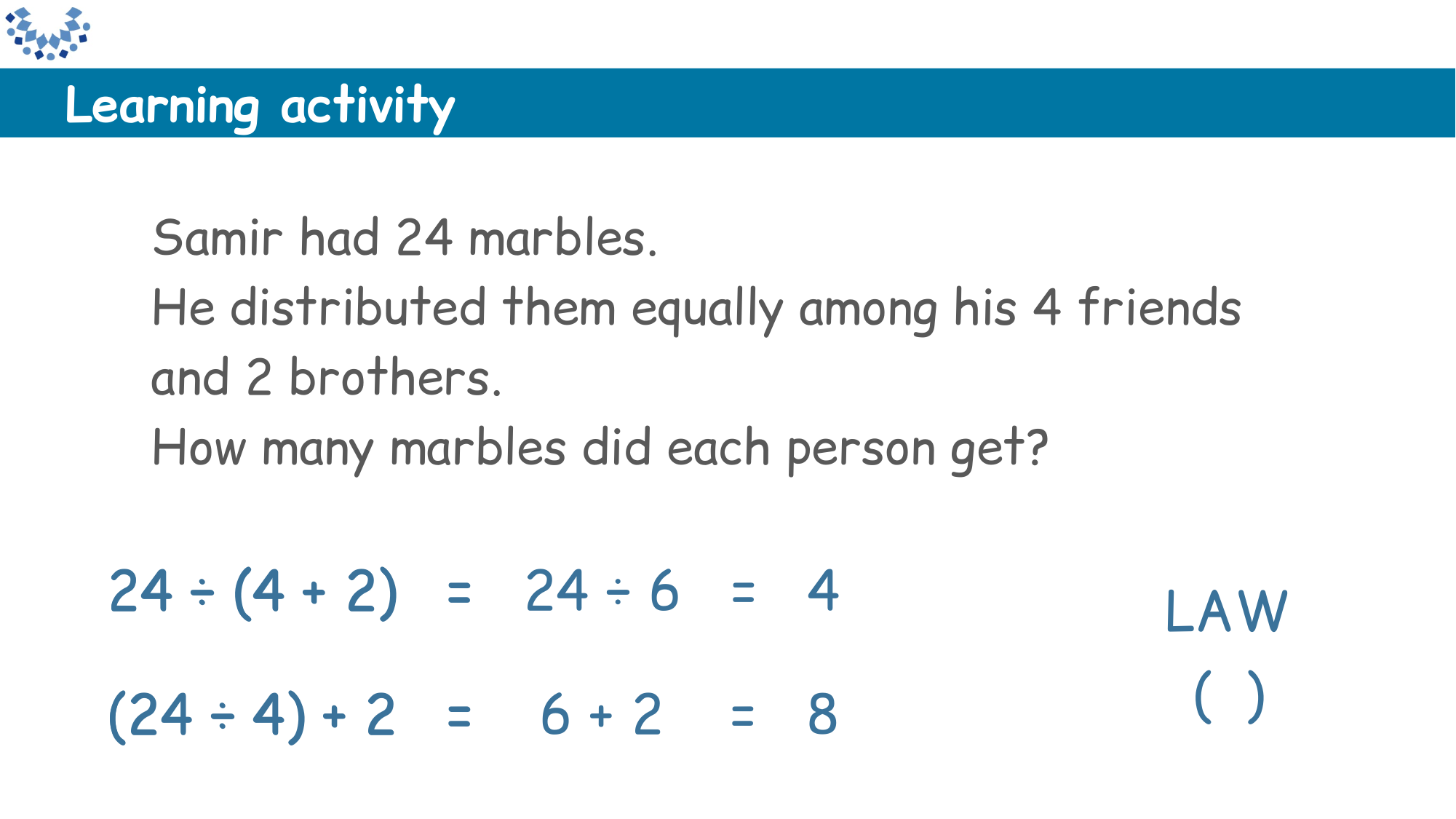

Learning activity
Samir had 24 marbles.
He distributed them equally among his 4 friends and 2 brothers.
How many marbles did each person get?
24 ÷ (4 + 2)   =   24 ÷ 6   =   4
24 ÷ (4 + 2)   =
LAW
(  )
(24 ÷ 4) + 2   =    6 + 2    =   8
(24 ÷ 4) + 2   =